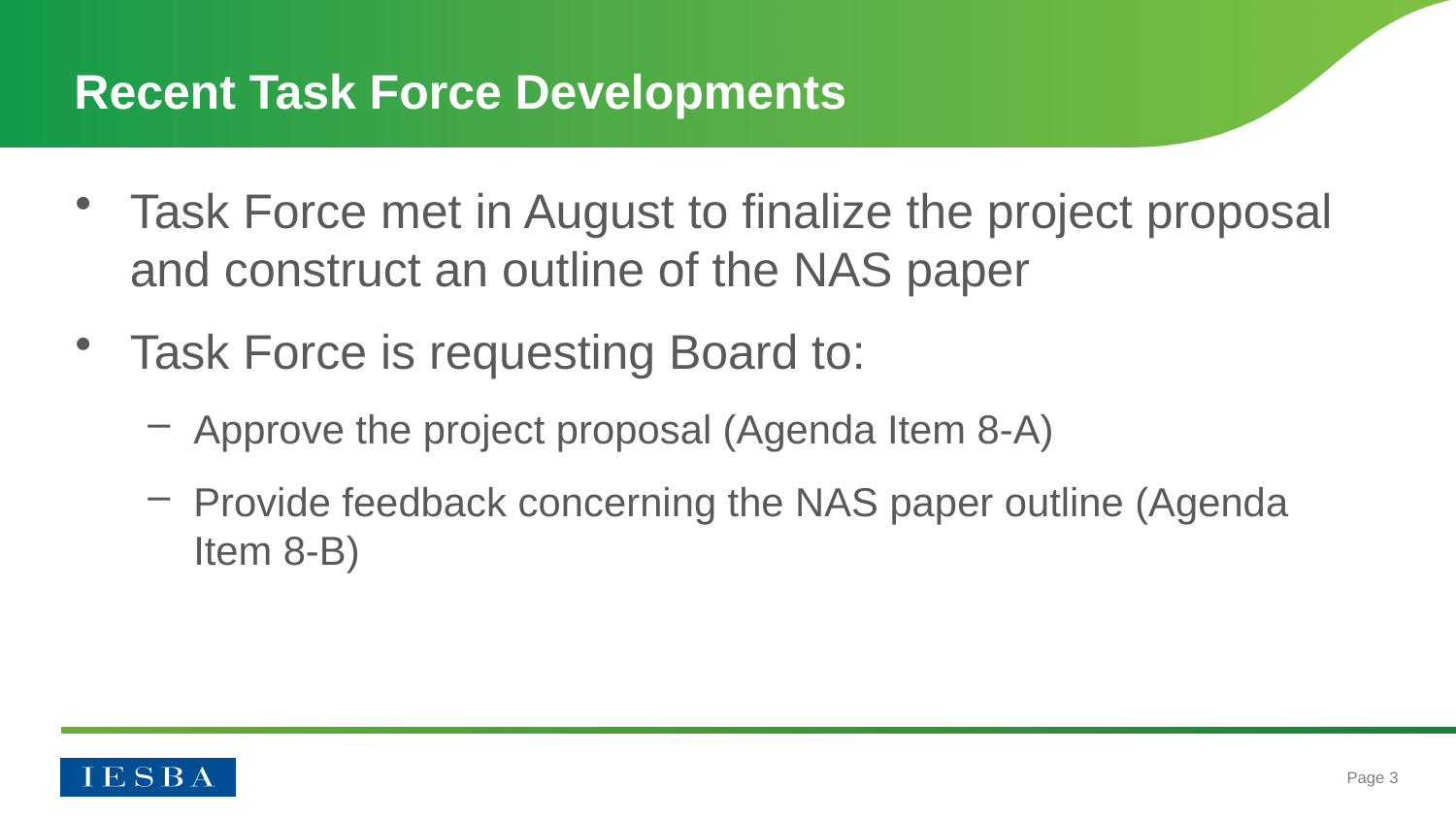

# Recent Task Force Developments
Task Force met in August to finalize the project proposal and construct an outline of the NAS paper
Task Force is requesting Board to:
Approve the project proposal (Agenda Item 8-A)
Provide feedback concerning the NAS paper outline (Agenda Item 8-B)